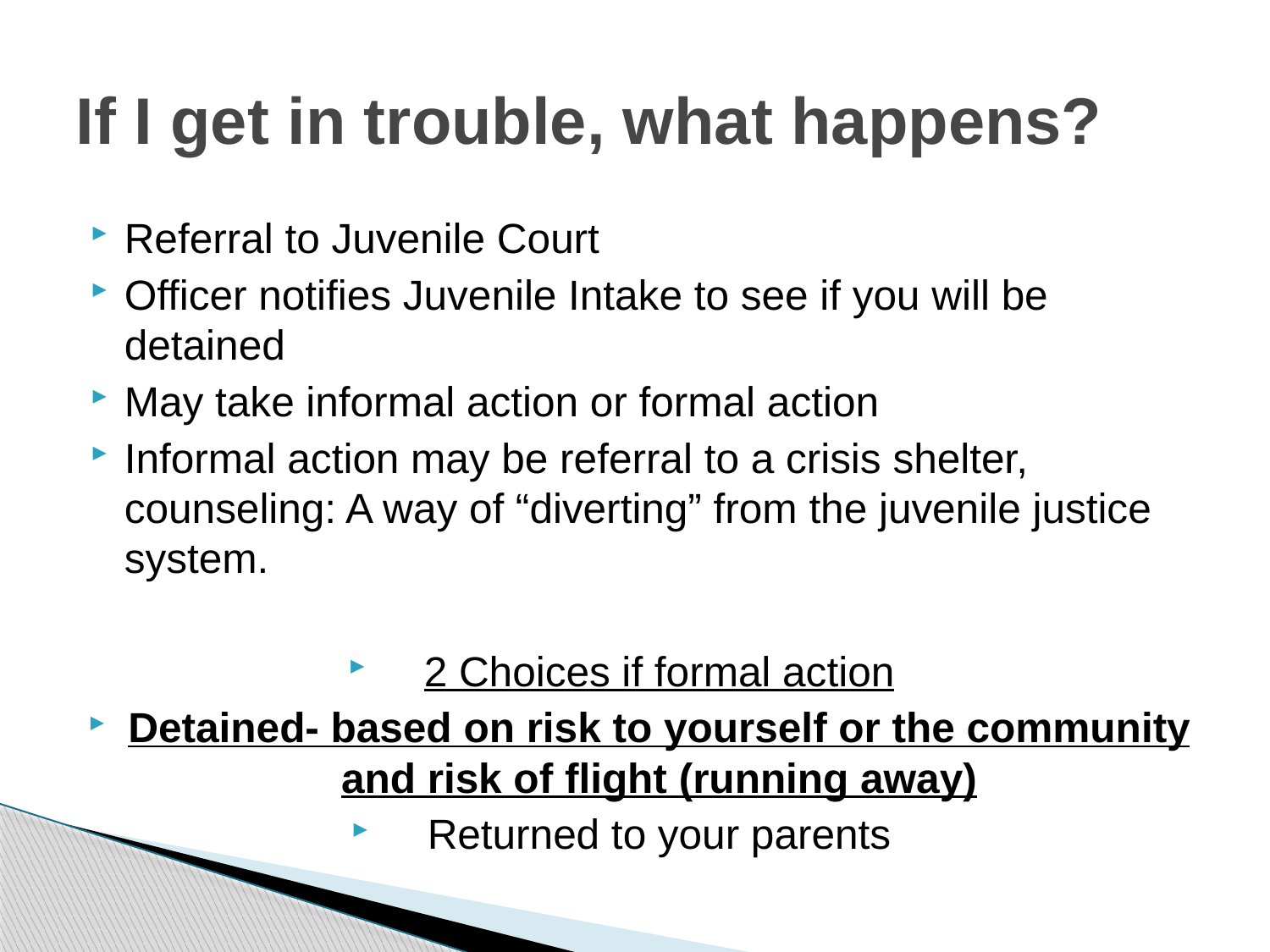

# If I get in trouble, what happens?
Referral to Juvenile Court
Officer notifies Juvenile Intake to see if you will be detained
May take informal action or formal action
Informal action may be referral to a crisis shelter, counseling: A way of “diverting” from the juvenile justice system.

2 Choices if formal action
Detained- based on risk to yourself or the community and risk of flight (running away)
Returned to your parents